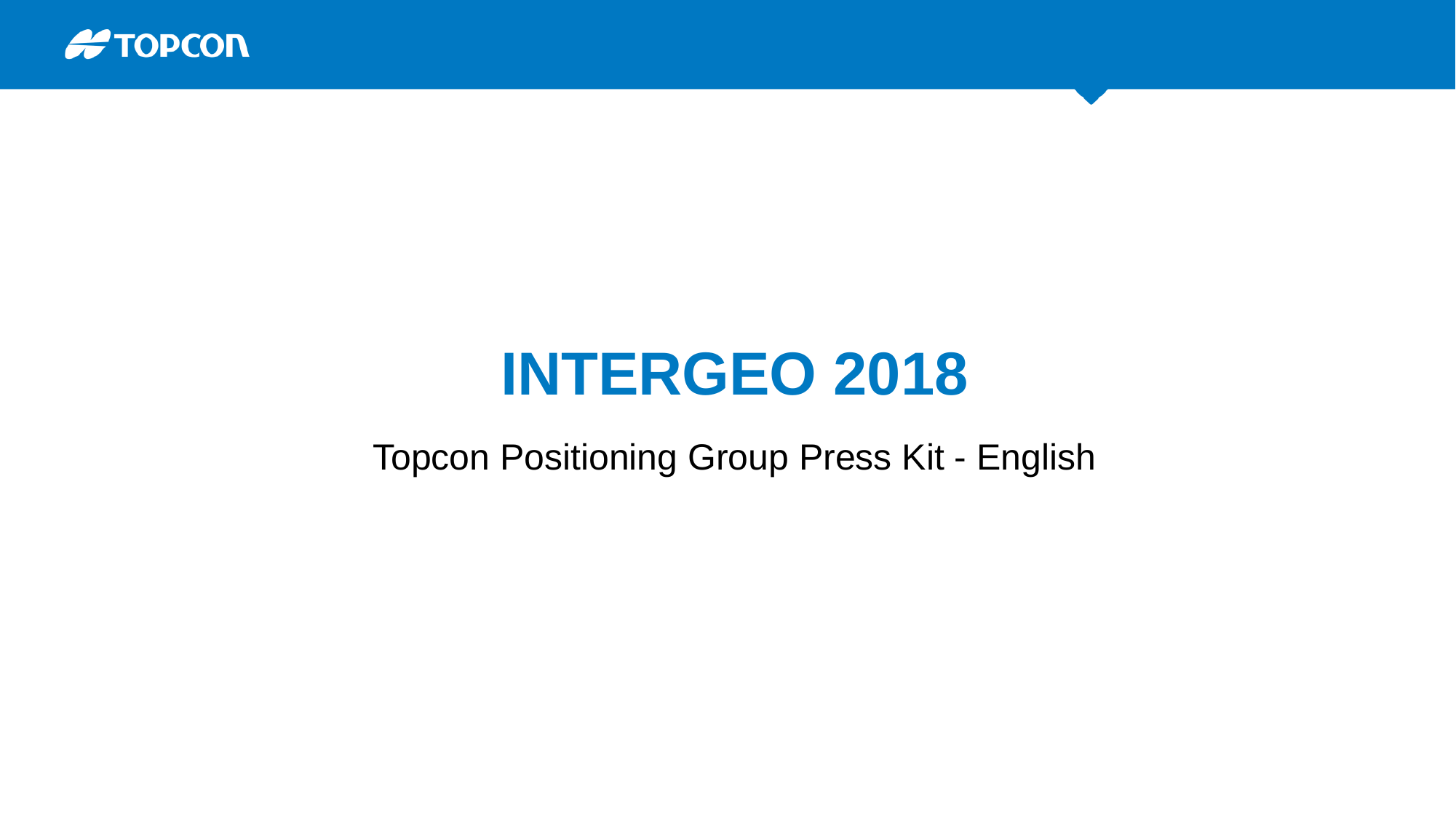

# INTERGEO 2018
Topcon Positioning Group Press Kit - English